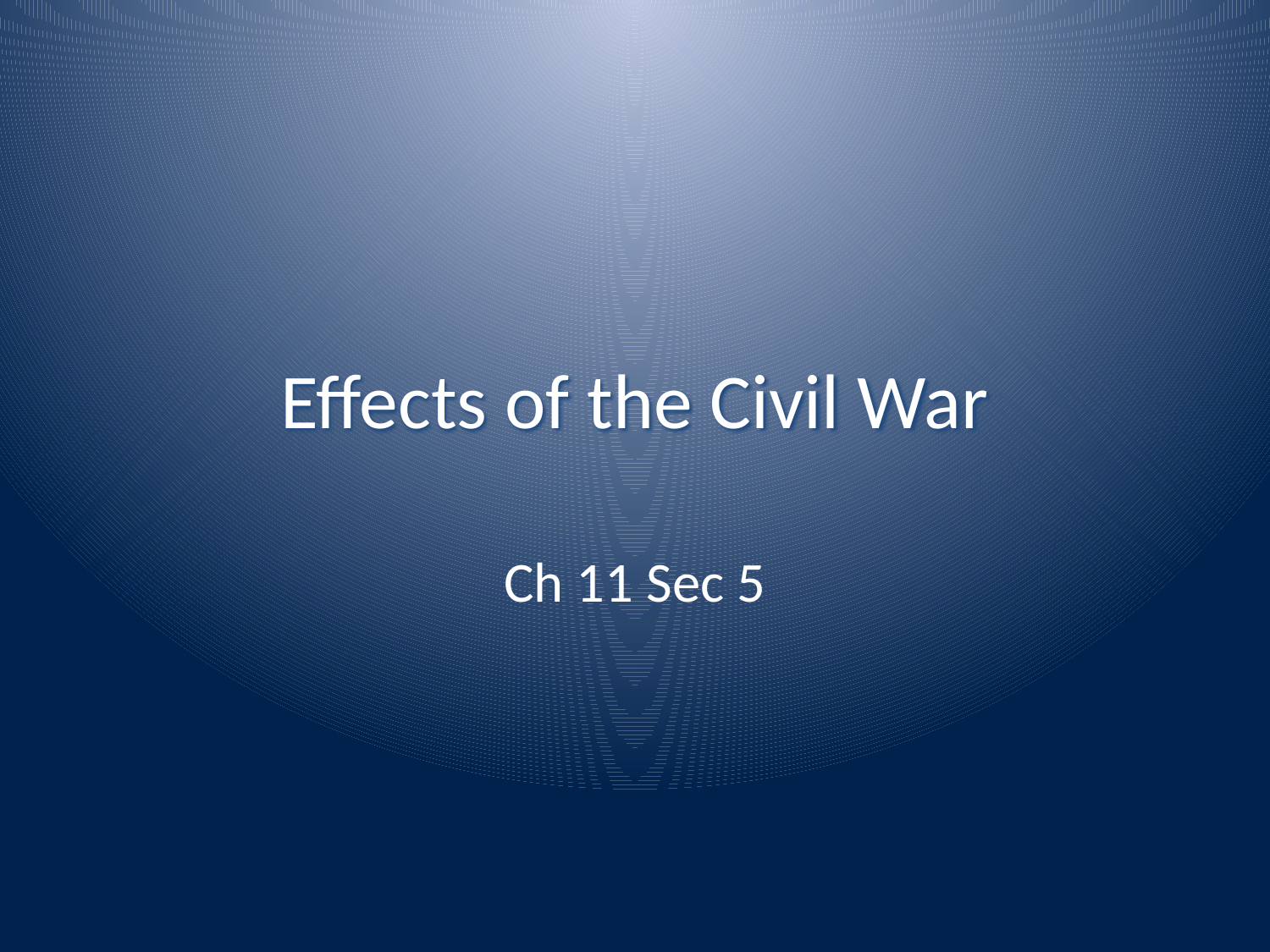

# Effects of the Civil War
Ch 11 Sec 5